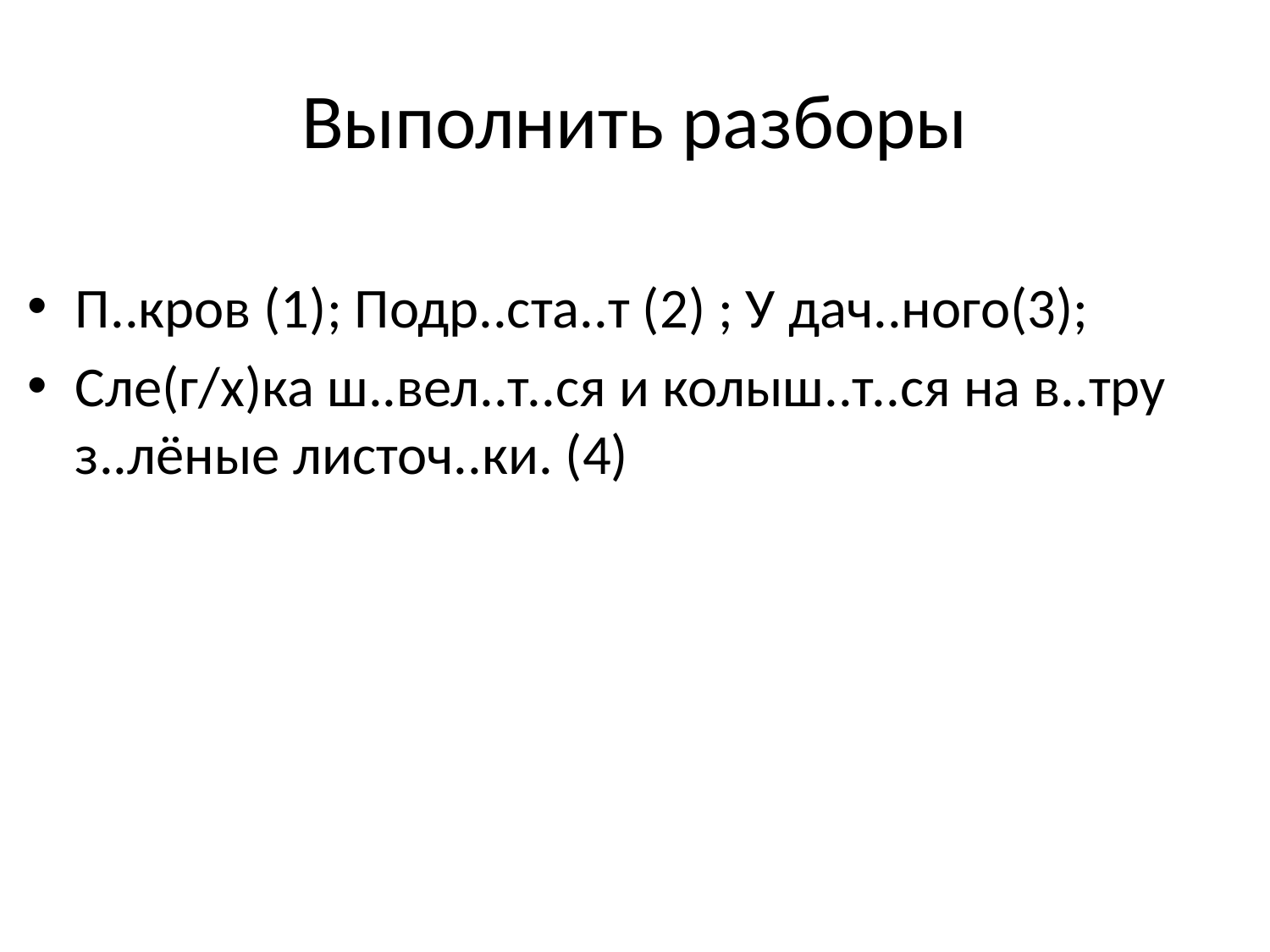

# Выполнить разборы

П..кров (1); Подр..ста..т (2) ; У дач..ного(3);
Сле(г/х)ка ш..вел..т..ся и колыш..т..ся на в..тру з..лёные листоч..ки. (4)